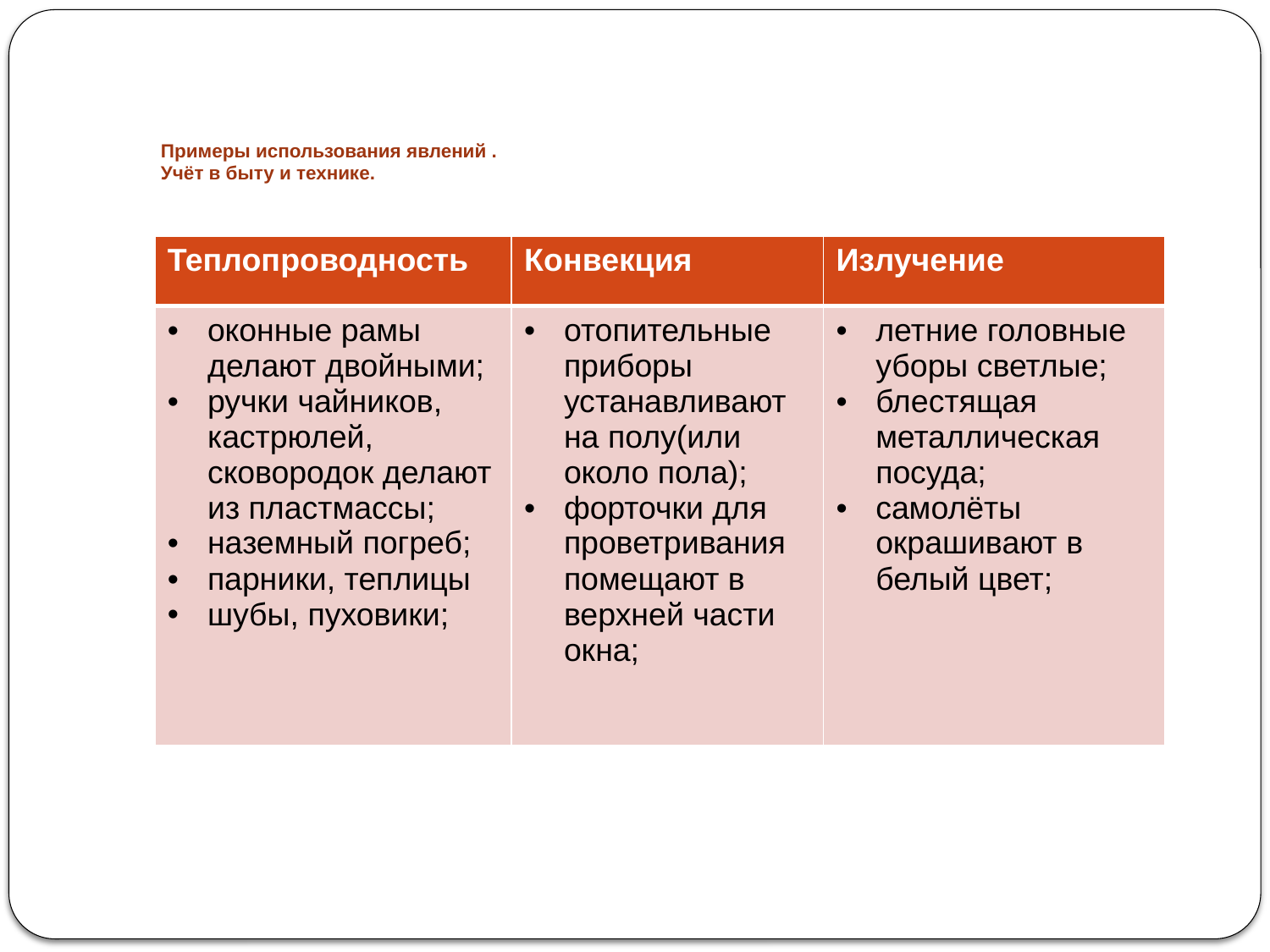

# Примеры использования явлений . Учёт в быту и технике.

| Теплопроводность | Конвекция | Излучение |
| --- | --- | --- |
| оконные рамы делают двойными; ручки чайников, кастрюлей, сковородок делают из пластмассы; наземный погреб; парники, теплицы шубы, пуховики; | отопительные приборы устанавливают на полу(или около пола); форточки для проветривания помещают в верхней части окна; | летние головные уборы светлые; блестящая металлическая посуда; самолёты окрашивают в белый цвет; |